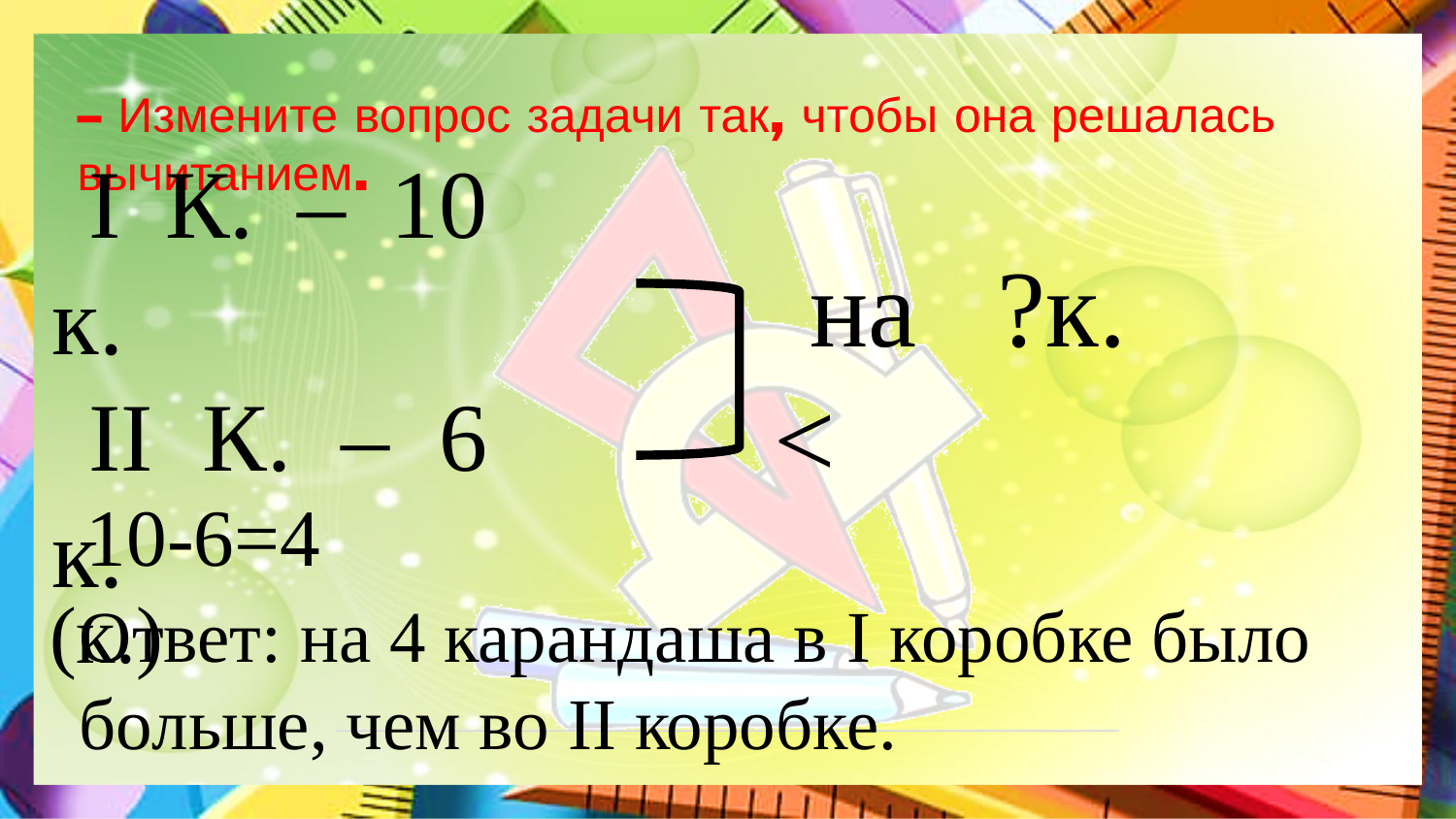

– Измените вопрос задачи так, чтобы она решалась вычитанием.
I К. – 10 к.
II К. – 6 к.

на ?к. <
10-6=4 (к.)
Ответ: на 4 карандаша в I коробке было
больше, чем во II коробке.